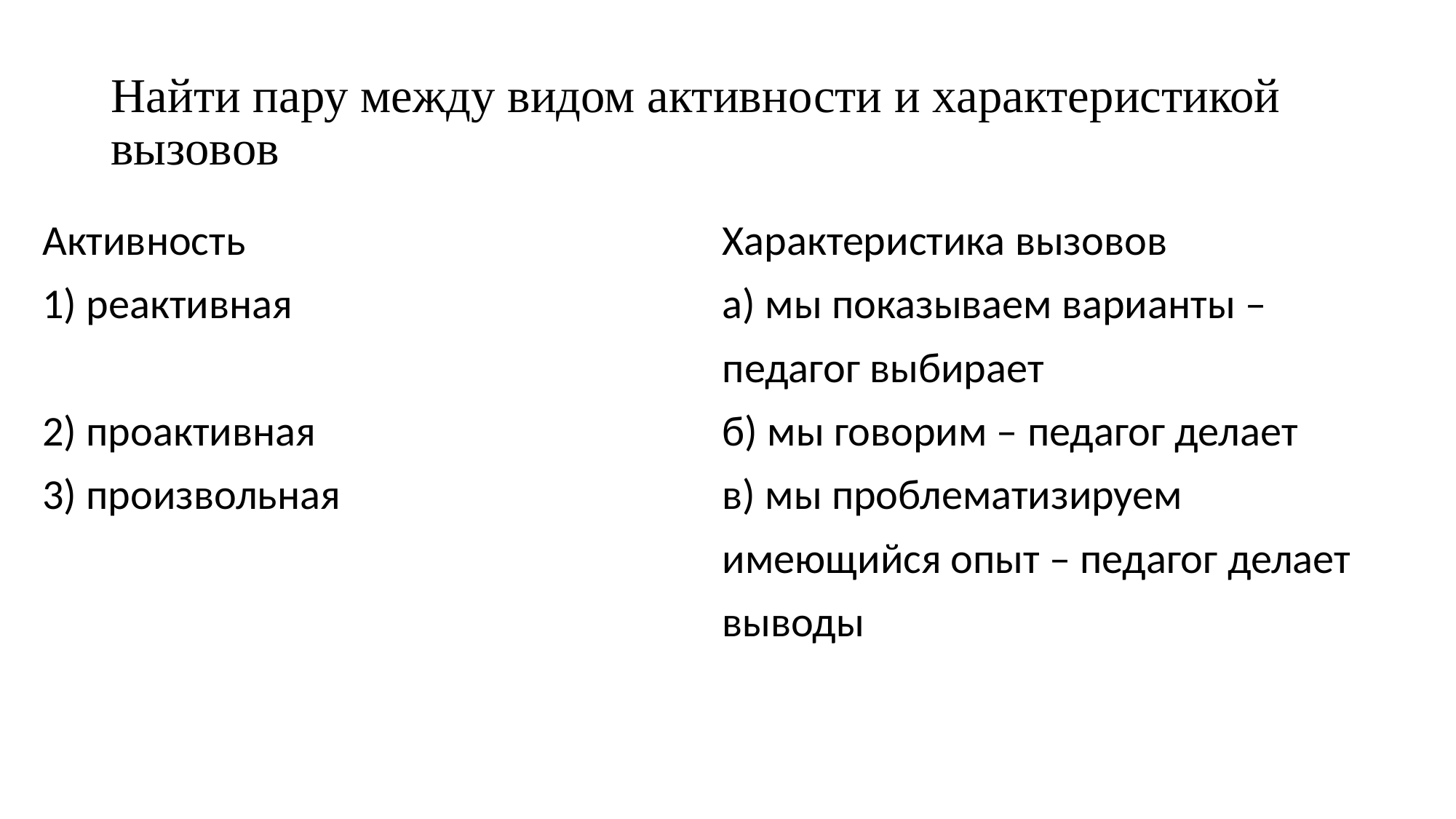

# Найти пару между видом активности и характеристикой вызовов
| Активность | Характеристика вызовов |
| --- | --- |
| 1) реактивная | а) мы показываем варианты – педагог выбирает |
| 2) проактивная | б) мы говорим – педагог делает |
| 3) произвольная | в) мы проблематизируем имеющийся опыт – педагог делает выводы |